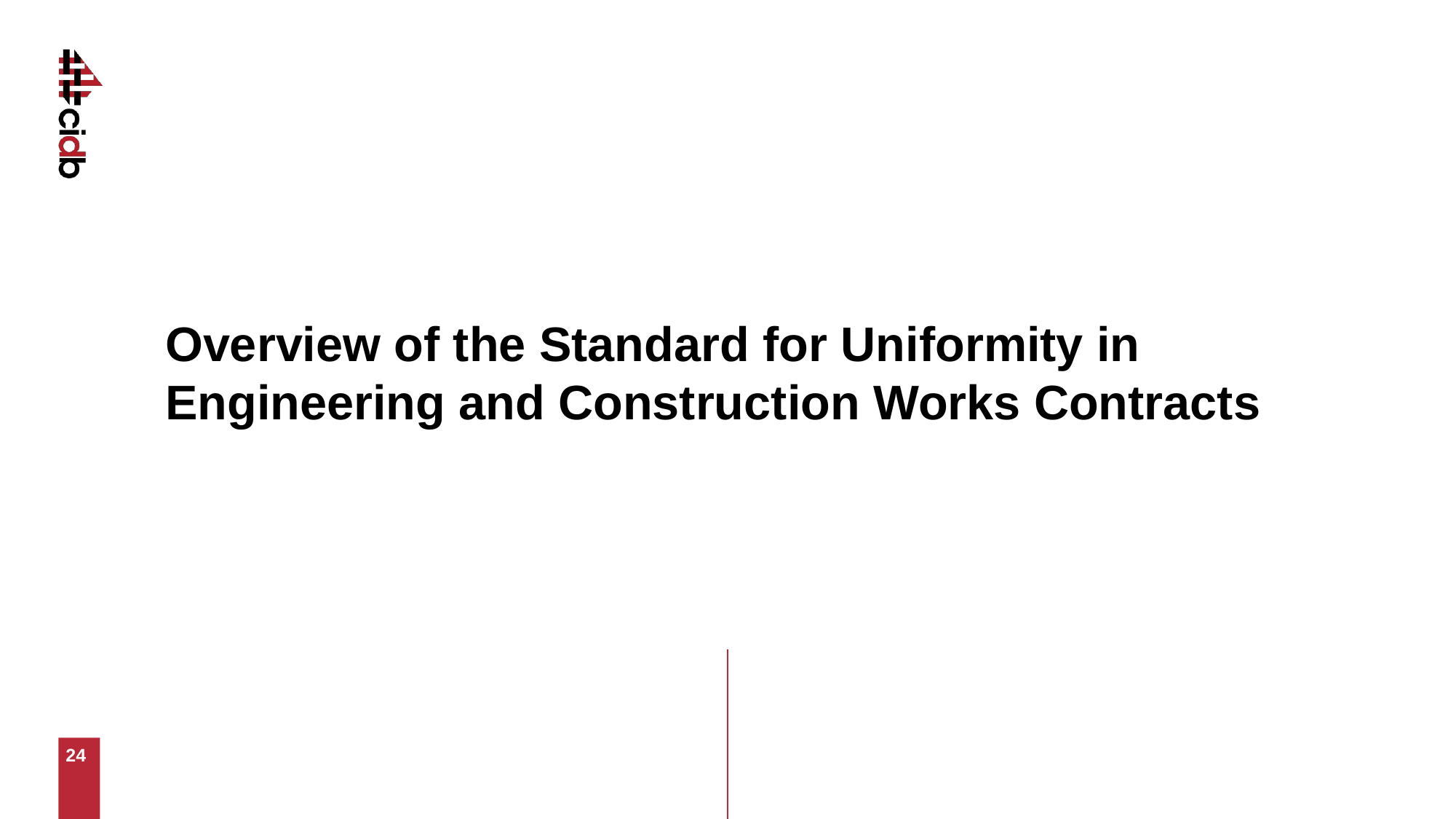

Overview of the Standard for Uniformity in Engineering and Construction Works Contracts

24
24